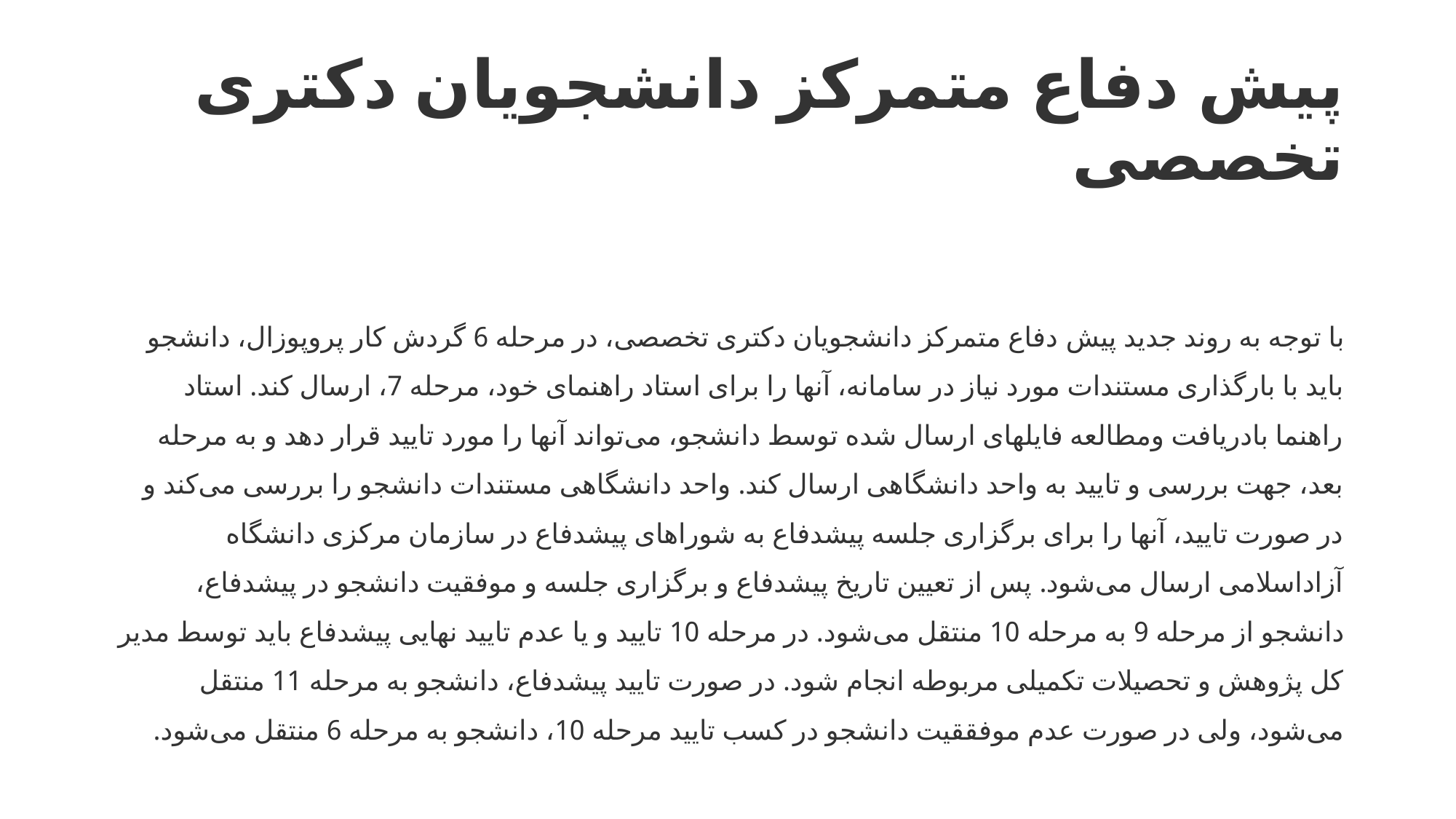

# پیش دفاع متمرکز دانشجویان دکتری تخصصی
با توجه به روند جدید پیش دفاع متمرکز دانشجویان دکتری تخصصی، در مرحله 6 گردش کار پروپوزال، دانشجو باید با بارگذاری مستندات مورد نیاز در سامانه، آنها را برای استاد راهنمای خود، مرحله 7، ارسال کند. استاد راهنما بادریافت ومطالعه فایلهای ارسال شده توسط دانشجو، می‌تواند آنها را مورد تایید قرار دهد و به مرحله بعد، جهت بررسی و تایید به واحد دانشگاهی ارسال کند. واحد دانشگاهی مستندات دانشجو را بررسی می‌کند و در صورت تایید، آنها را برای برگزاری جلسه پیشدفاع به شوراهای پیشدفاع در سازمان مرکزی دانشگاه آزاداسلامی ارسال می‌شود. پس از تعیین تاریخ پیشدفاع و برگزاری جلسه و موفقیت دانشجو در پیشدفاع، دانشجو از مرحله 9 به مرحله 10 منتقل می‌شود. در مرحله 10 تایید و یا عدم تایید نهایی پیشدفاع باید توسط مدیر کل پژوهش و تحصیلات تکمیلی مربوطه انجام شود. در صورت تایید پیشدفاع، دانشجو به مرحله 11 منتقل می‌شود، ولی در صورت عدم موفققیت دانشجو در کسب تایید مرحله 10، دانشجو به مرحله 6 منتقل می‌شود.